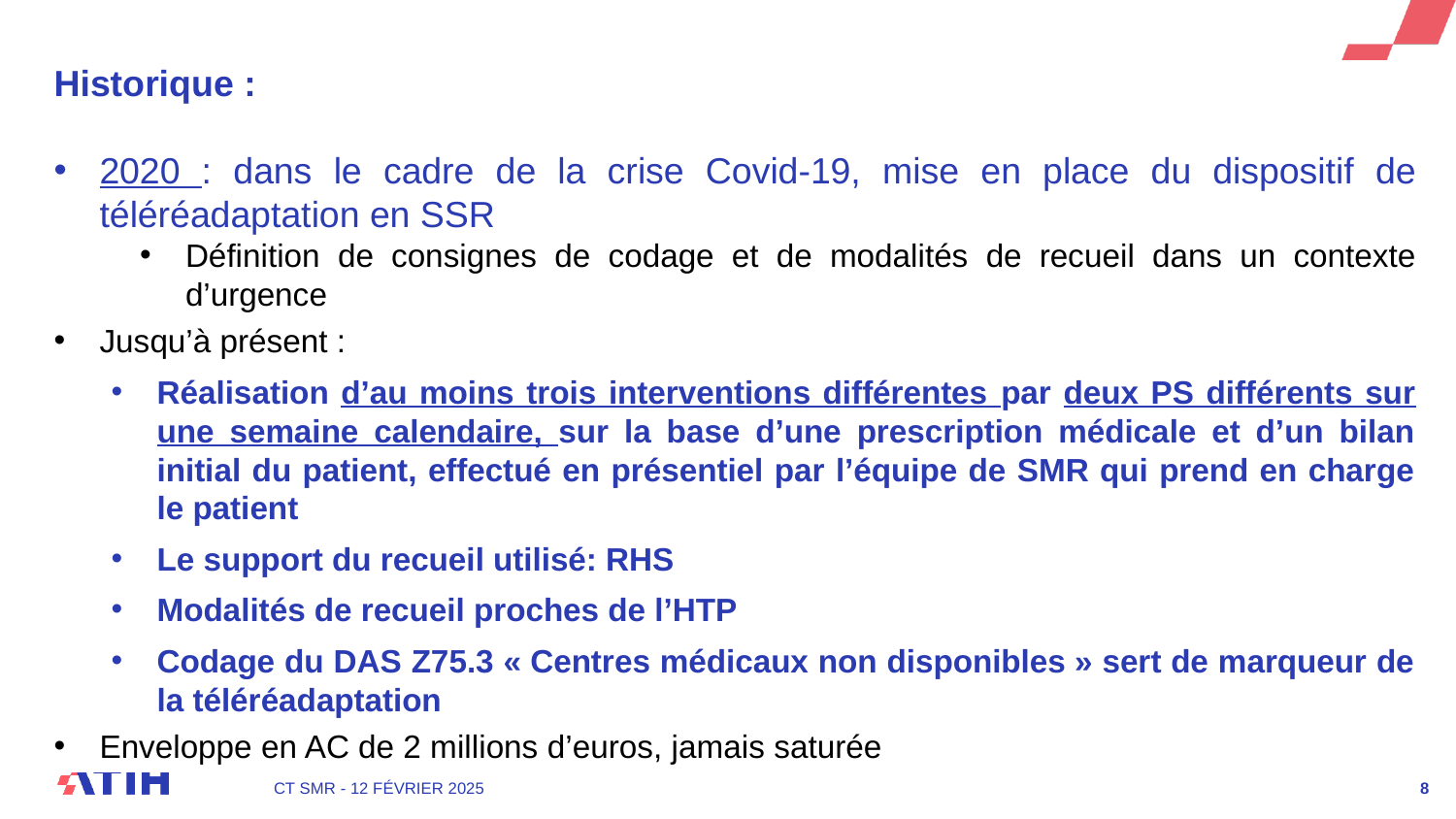

Historique :

2020 : dans le cadre de la crise Covid-19, mise en place du dispositif de téléréadaptation en SSR
Définition de consignes de codage et de modalités de recueil dans un contexte d’urgence
Jusqu’à présent :
Réalisation d’au moins trois interventions différentes par deux PS différents sur une semaine calendaire, sur la base d’une prescription médicale et d’un bilan initial du patient, effectué en présentiel par l’équipe de SMR qui prend en charge le patient
Le support du recueil utilisé: RHS
Modalités de recueil proches de l’HTP
Codage du DAS Z75.3 « Centres médicaux non disponibles » sert de marqueur de la téléréadaptation
Enveloppe en AC de 2 millions d’euros, jamais saturée
CT SMR - 12 février 2025